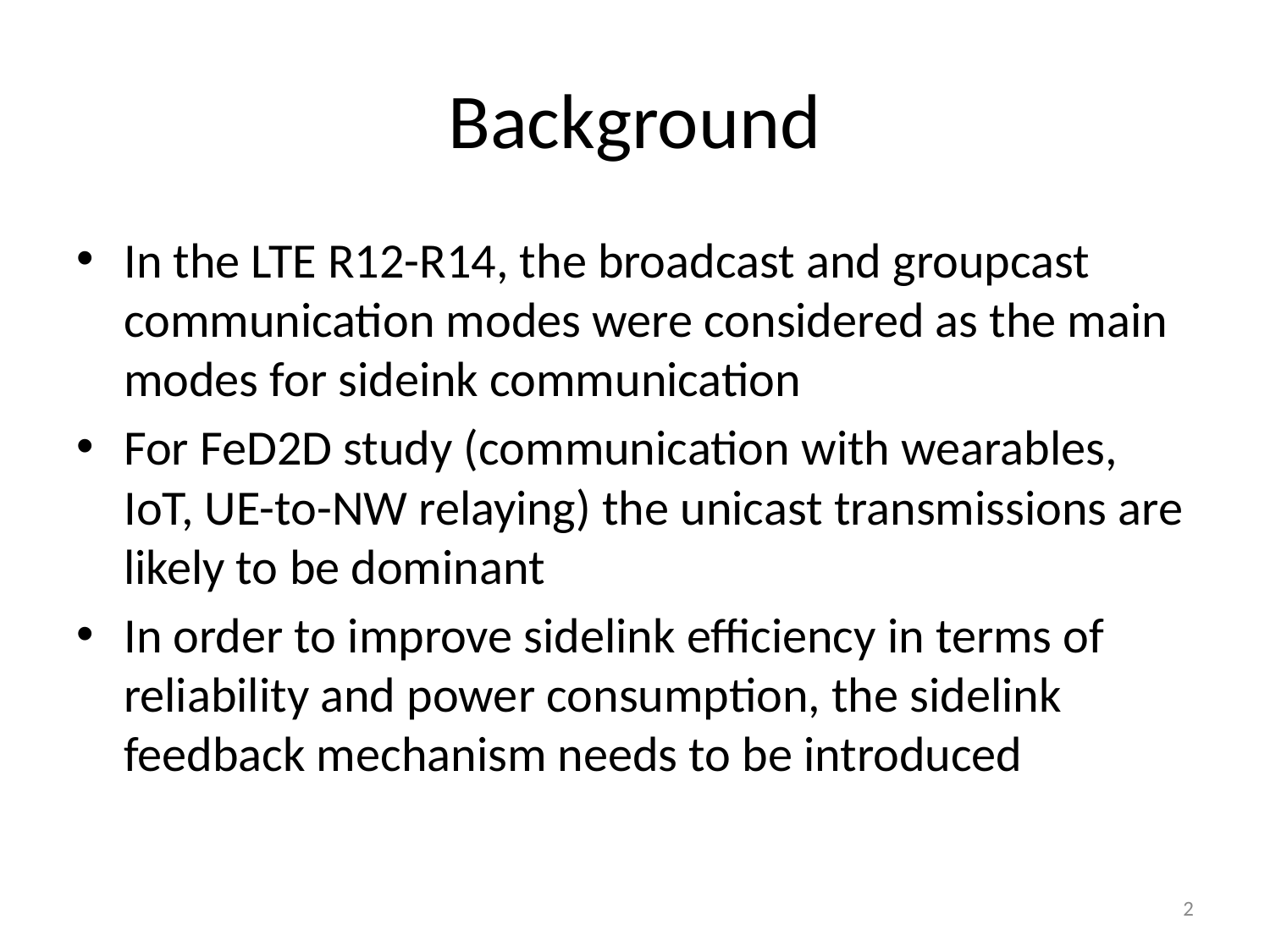

# Background
In the LTE R12-R14, the broadcast and groupcast communication modes were considered as the main modes for sideink communication
For FeD2D study (communication with wearables, IoT, UE-to-NW relaying) the unicast transmissions are likely to be dominant
In order to improve sidelink efficiency in terms of reliability and power consumption, the sidelink feedback mechanism needs to be introduced
2